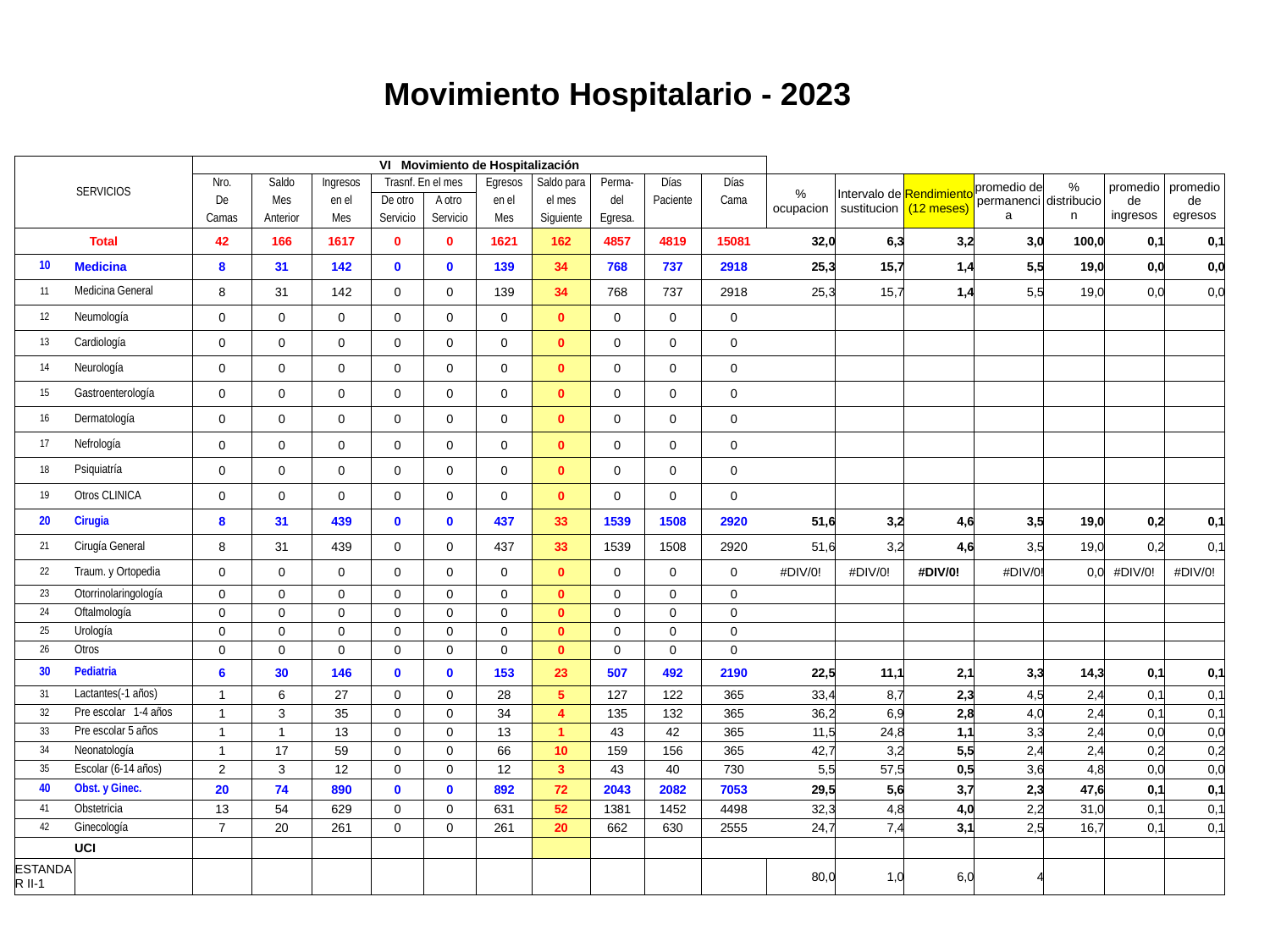

Movimiento Hospitalario - 2023
| SERVICIOS |  | VI Movimiento de Hospitalización |  |  |  |  |  |  |  |  |  |  |  |  |  |  |  |  |
| --- | --- | --- | --- | --- | --- | --- | --- | --- | --- | --- | --- | --- | --- | --- | --- | --- | --- | --- |
|  |  | Nro. | Saldo | Ingresos | Trasnf. En el mes |  | Egresos | Saldo para | Perma- | Días | Días | % ocupacion | Intervalo de sustitucion | Rendimiento (12 meses) | promedio de permanencia | % distribucion | promedio de ingresos | promedio de egresos |
|  |  | De | Mes | en el | De otro | A otro | en el | el mes | del | Paciente | Cama |  |  |  |  |  |  |  |
|  |  | Camas | Anterior | Mes | Servicio | Servicio | Mes | Siguiente | Egresa. |  |  |  |  |  |  |  |  |  |
| Total |  | 42 | 166 | 1617 | 0 | 0 | 1621 | 162 | 4857 | 4819 | 15081 | 32,0 | 6,3 | 3,2 | 3,0 | 100,0 | 0,1 | 0,1 |
| 10 | Medicina | 8 | 31 | 142 | 0 | 0 | 139 | 34 | 768 | 737 | 2918 | 25,3 | 15,7 | 1,4 | 5,5 | 19,0 | 0,0 | 0,0 |
| 11 | Medicina General | 8 | 31 | 142 | 0 | 0 | 139 | 34 | 768 | 737 | 2918 | 25,3 | 15,7 | 1,4 | 5,5 | 19,0 | 0,0 | 0,0 |
| 12 | Neumología | 0 | 0 | 0 | 0 | 0 | 0 | 0 | 0 | 0 | 0 |  |  |  |  |  |  |  |
| 13 | Cardiología | 0 | 0 | 0 | 0 | 0 | 0 | 0 | 0 | 0 | 0 |  |  |  |  |  |  |  |
| 14 | Neurología | 0 | 0 | 0 | 0 | 0 | 0 | 0 | 0 | 0 | 0 |  |  |  |  |  |  |  |
| 15 | Gastroenterología | 0 | 0 | 0 | 0 | 0 | 0 | 0 | 0 | 0 | 0 |  |  |  |  |  |  |  |
| 16 | Dermatología | 0 | 0 | 0 | 0 | 0 | 0 | 0 | 0 | 0 | 0 |  |  |  |  |  |  |  |
| 17 | Nefrología | 0 | 0 | 0 | 0 | 0 | 0 | 0 | 0 | 0 | 0 |  |  |  |  |  |  |  |
| 18 | Psiquiatría | 0 | 0 | 0 | 0 | 0 | 0 | 0 | 0 | 0 | 0 |  |  |  |  |  |  |  |
| 19 | Otros CLINICA | 0 | 0 | 0 | 0 | 0 | 0 | 0 | 0 | 0 | 0 |  |  |  |  |  |  |  |
| 20 | Cirugia | 8 | 31 | 439 | 0 | 0 | 437 | 33 | 1539 | 1508 | 2920 | 51,6 | 3,2 | 4,6 | 3,5 | 19,0 | 0,2 | 0,1 |
| 21 | Cirugía General | 8 | 31 | 439 | 0 | 0 | 437 | 33 | 1539 | 1508 | 2920 | 51,6 | 3,2 | 4,6 | 3,5 | 19,0 | 0,2 | 0,1 |
| 22 | Traum. y Ortopedia | 0 | 0 | 0 | 0 | 0 | 0 | 0 | 0 | 0 | 0 | #DIV/0! | #DIV/0! | #DIV/0! | #DIV/0! | 0,0 | #DIV/0! | #DIV/0! |
| 23 | Otorrinolaringología | 0 | 0 | 0 | 0 | 0 | 0 | 0 | 0 | 0 | 0 |  |  |  |  |  |  |  |
| 24 | Oftalmología | 0 | 0 | 0 | 0 | 0 | 0 | 0 | 0 | 0 | 0 |  |  |  |  |  |  |  |
| 25 | Urología | 0 | 0 | 0 | 0 | 0 | 0 | 0 | 0 | 0 | 0 |  |  |  |  |  |  |  |
| 26 | Otros | 0 | 0 | 0 | 0 | 0 | 0 | 0 | 0 | 0 | 0 |  |  |  |  |  |  |  |
| 30 | Pediatria | 6 | 30 | 146 | 0 | 0 | 153 | 23 | 507 | 492 | 2190 | 22,5 | 11,1 | 2,1 | 3,3 | 14,3 | 0,1 | 0,1 |
| 31 | Lactantes(-1 años) | 1 | 6 | 27 | 0 | 0 | 28 | 5 | 127 | 122 | 365 | 33,4 | 8,7 | 2,3 | 4,5 | 2,4 | 0,1 | 0,1 |
| 32 | Pre escolar 1-4 años | 1 | 3 | 35 | 0 | 0 | 34 | 4 | 135 | 132 | 365 | 36,2 | 6,9 | 2,8 | 4,0 | 2,4 | 0,1 | 0,1 |
| 33 | Pre escolar 5 años | 1 | 1 | 13 | 0 | 0 | 13 | 1 | 43 | 42 | 365 | 11,5 | 24,8 | 1,1 | 3,3 | 2,4 | 0,0 | 0,0 |
| 34 | Neonatología | 1 | 17 | 59 | 0 | 0 | 66 | 10 | 159 | 156 | 365 | 42,7 | 3,2 | 5,5 | 2,4 | 2,4 | 0,2 | 0,2 |
| 35 | Escolar (6-14 años) | 2 | 3 | 12 | 0 | 0 | 12 | 3 | 43 | 40 | 730 | 5,5 | 57,5 | 0,5 | 3,6 | 4,8 | 0,0 | 0,0 |
| 40 | Obst. y Ginec. | 20 | 74 | 890 | 0 | 0 | 892 | 72 | 2043 | 2082 | 7053 | 29,5 | 5,6 | 3,7 | 2,3 | 47,6 | 0,1 | 0,1 |
| 41 | Obstetricia | 13 | 54 | 629 | 0 | 0 | 631 | 52 | 1381 | 1452 | 4498 | 32,3 | 4,8 | 4,0 | 2,2 | 31,0 | 0,1 | 0,1 |
| 42 | Ginecología | 7 | 20 | 261 | 0 | 0 | 261 | 20 | 662 | 630 | 2555 | 24,7 | 7,4 | 3,1 | 2,5 | 16,7 | 0,1 | 0,1 |
|  | UCI |  |  |  |  |  |  |  |  |  |  |  |  |  |  |  |  |  |
| ESTANDAR II-1 |  |  |  |  |  |  |  |  |  |  |  | 80,0 | 1,0 | 6,0 | 4 |  |  |  |